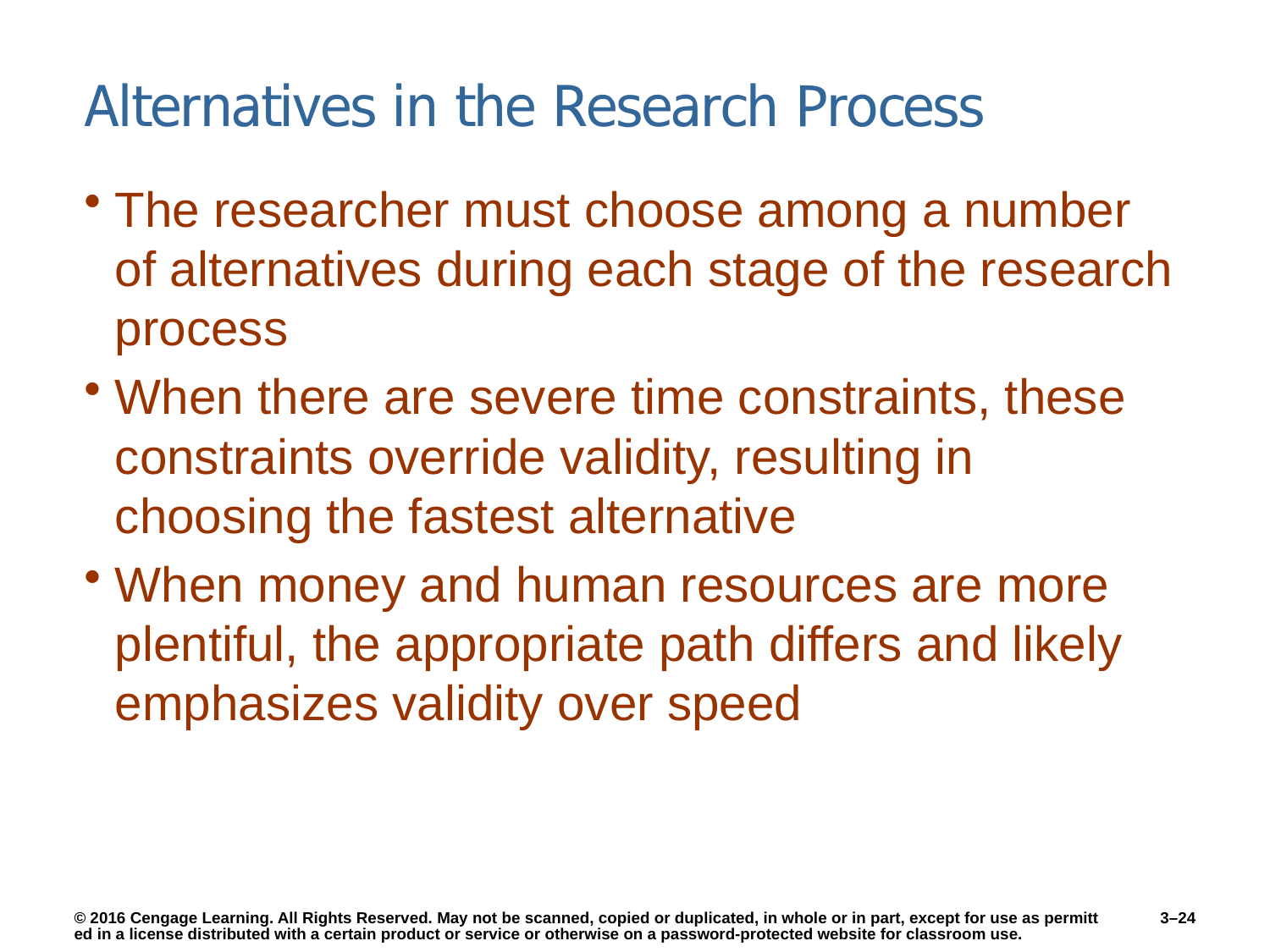

# Alternatives in the Research Process
The researcher must choose among a number of alternatives during each stage of the research process
When there are severe time constraints, these constraints override validity, resulting in choosing the fastest alternative
When money and human resources are more plentiful, the appropriate path differs and likely emphasizes validity over speed
3–24
© 2016 Cengage Learning. All Rights Reserved. May not be scanned, copied or duplicated, in whole or in part, except for use as permitted in a license distributed with a certain product or service or otherwise on a password-protected website for classroom use.